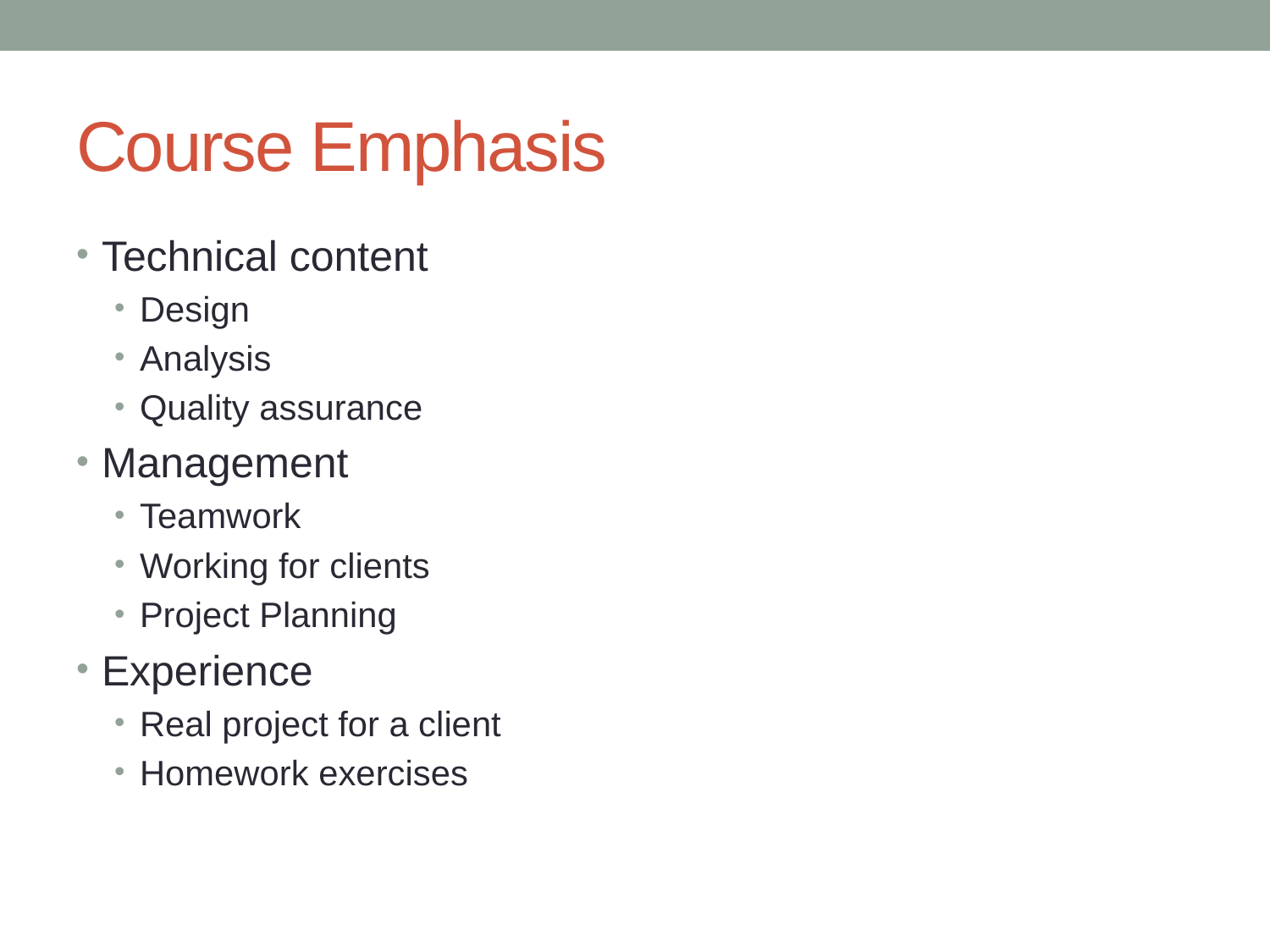

# Course Emphasis
Technical content
Design
Analysis
Quality assurance
Management
Teamwork
Working for clients
Project Planning
Experience
Real project for a client
Homework exercises